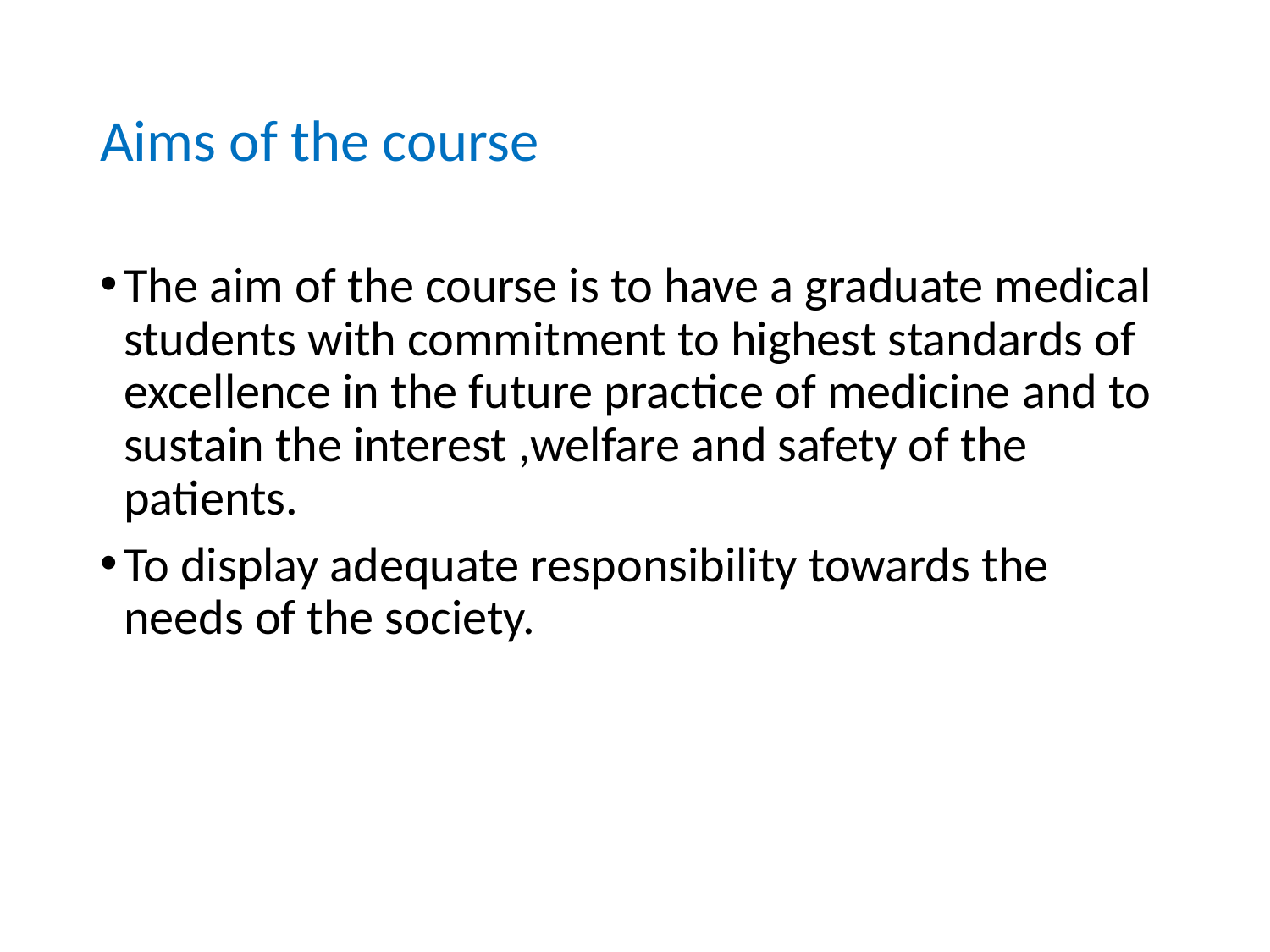

# Aims of the course
The aim of the course is to have a graduate medical students with commitment to highest standards of excellence in the future practice of medicine and to sustain the interest ,welfare and safety of the patients.
To display adequate responsibility towards the needs of the society.